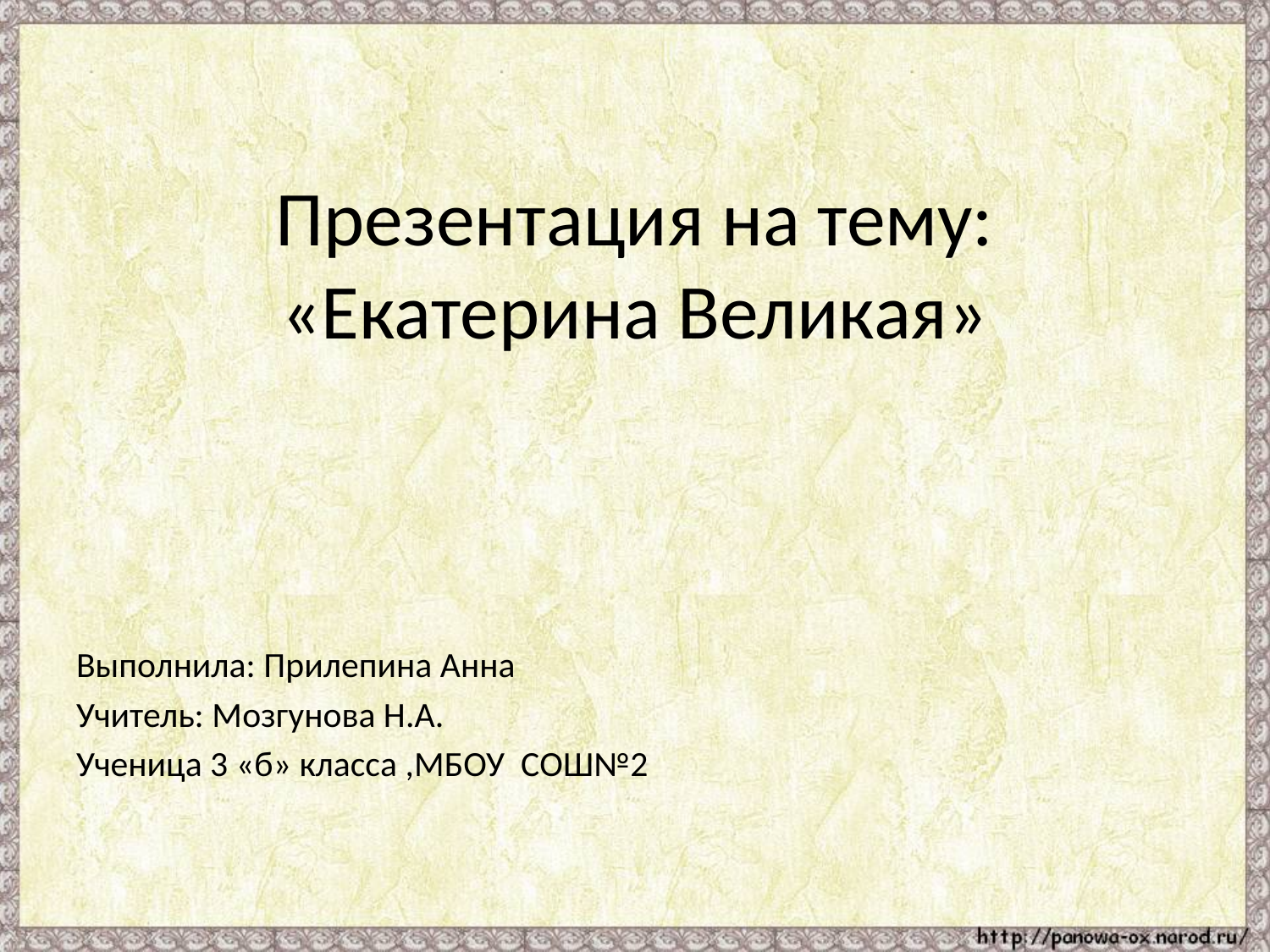

# Презентация на тему: «Екатерина Великая»
Выполнила: Прилепина Анна
Учитель: Мозгунова Н.А.
Ученица 3 «б» класса ,МБОУ  СОШ№2